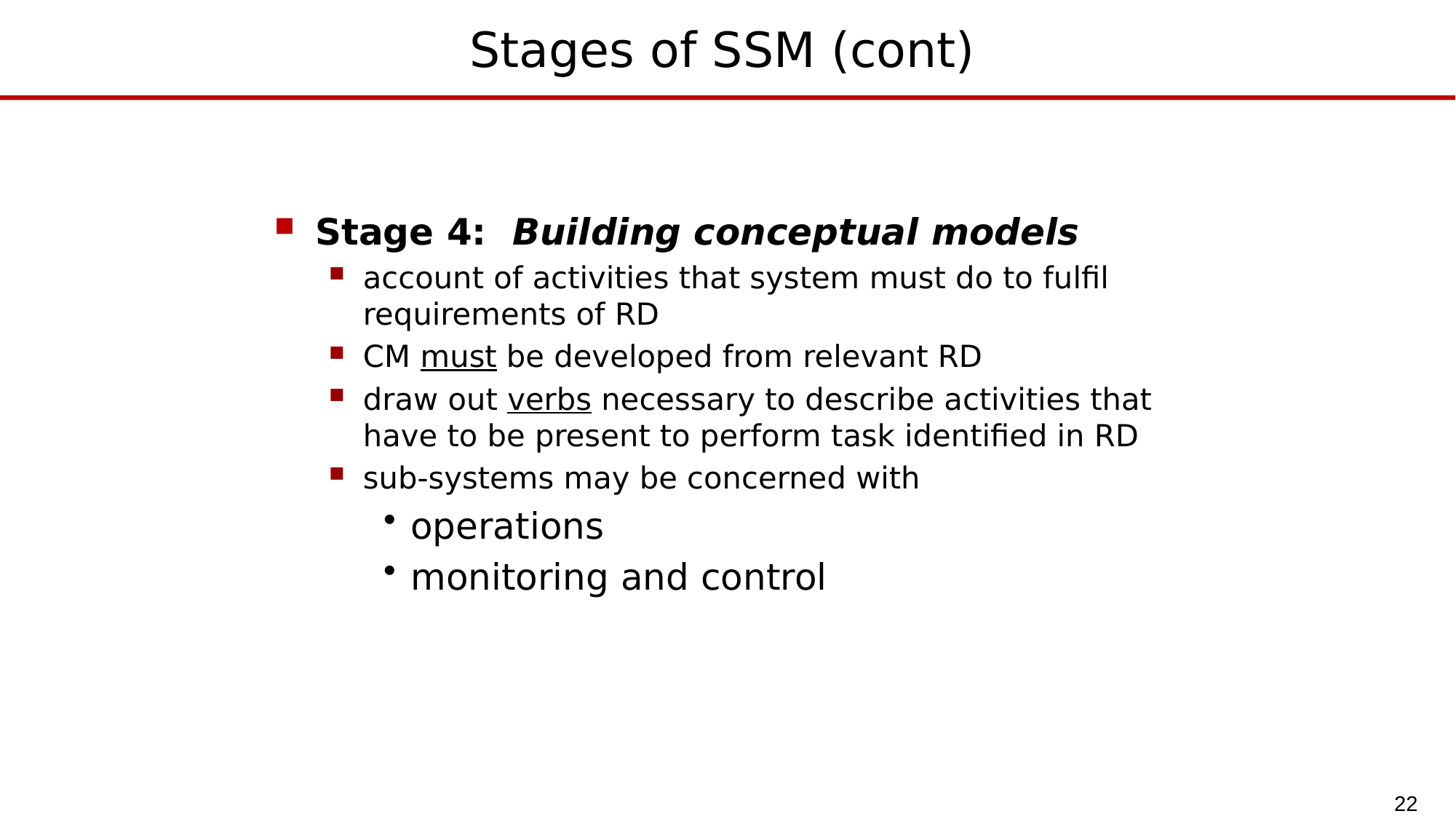

# Stages of SSM (cont)
Stage 4:  Building conceptual models
account of activities that system must do to fulfil requirements of RD
CM must be developed from relevant RD
draw out verbs necessary to describe activities that have to be present to perform task identified in RD
sub-systems may be concerned with
operations
monitoring and control
22